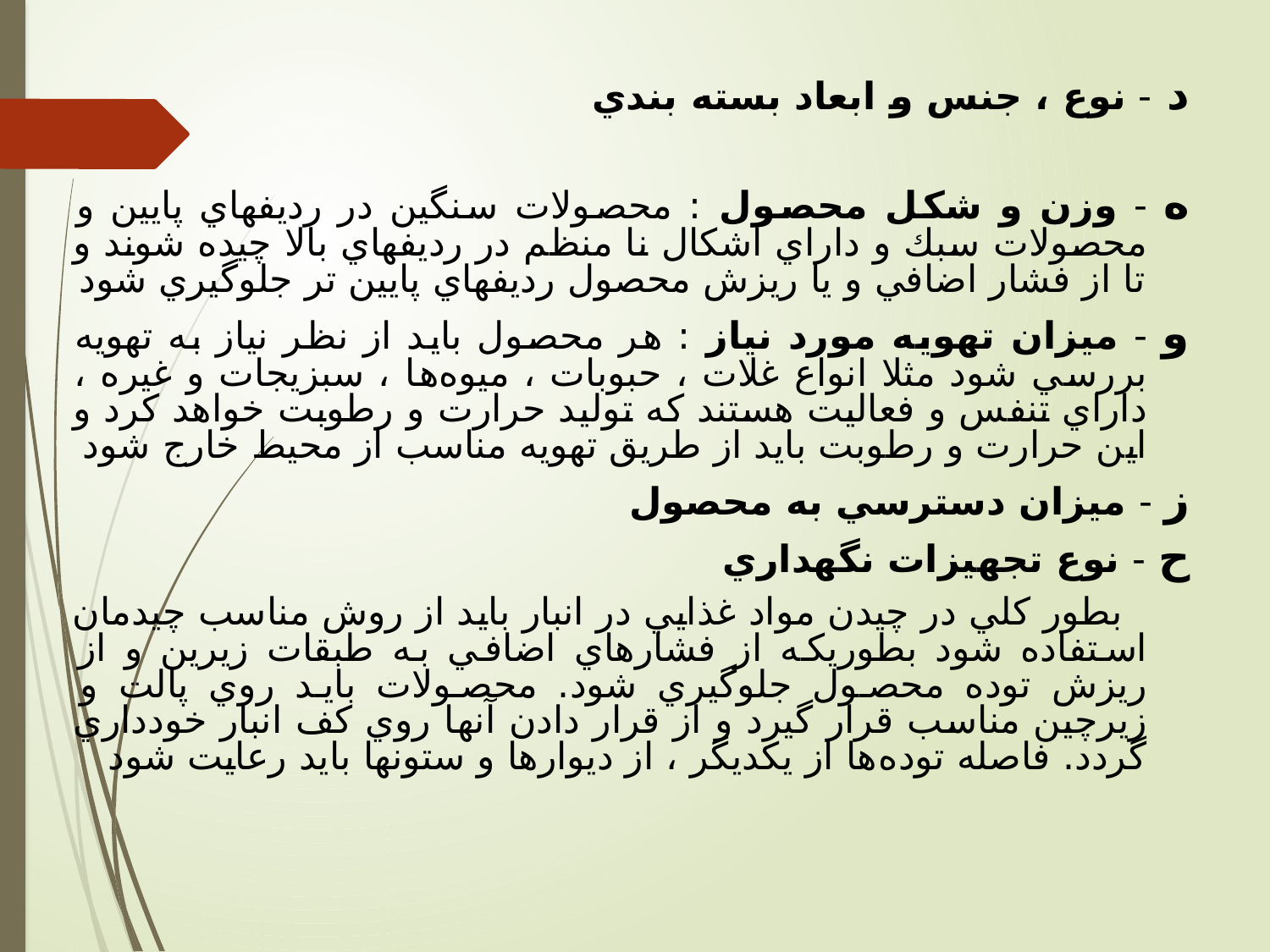

د - نوع ، جنس و ابعاد بسته بندي

ه - وزن و شكل محصول : محصولات سنگين در رديفهاي پايين و محصولات سبك و داراي اشكال نا منظم در رديفهاي بالا چيده شوند و تا از فشار اضافي و يا ريزش محصول رديفهاي پايين تر جلوگيري شود
و - ميزان تهويه مورد نياز : هر محصول بايد از نظر نياز به تهويه بررسي شود مثلا انواع غلات ، حبوبات ، ميوه‌ها ، سبزيجات و غيره ، داراي تنفس و فعاليت هستند كه توليد حرارت و رطوبت خواهد كرد و اين حرارت و رطوبت بايد از طريق تهويه مناسب از محيط خارج شود
ز - ميزان دسترسي به محصول
ح - نوع تجهيزات نگهداري
بطور كلي در چيدن مواد غذايي در انبار بايد از روش مناسب چيدمان استفاده شود بطوريكه از فشارهاي اضافي به طبقات زيرين و از ريزش توده محصول جلوگيري شود. محصولات بايد روي پالت و زيرچين مناسب قرار گيرد و از قرار دادن آنها روي كف انبار خودداري گردد. فاصله توده‌ها از يكديگر ، از ديوارها و ستونها بايد رعايت شود